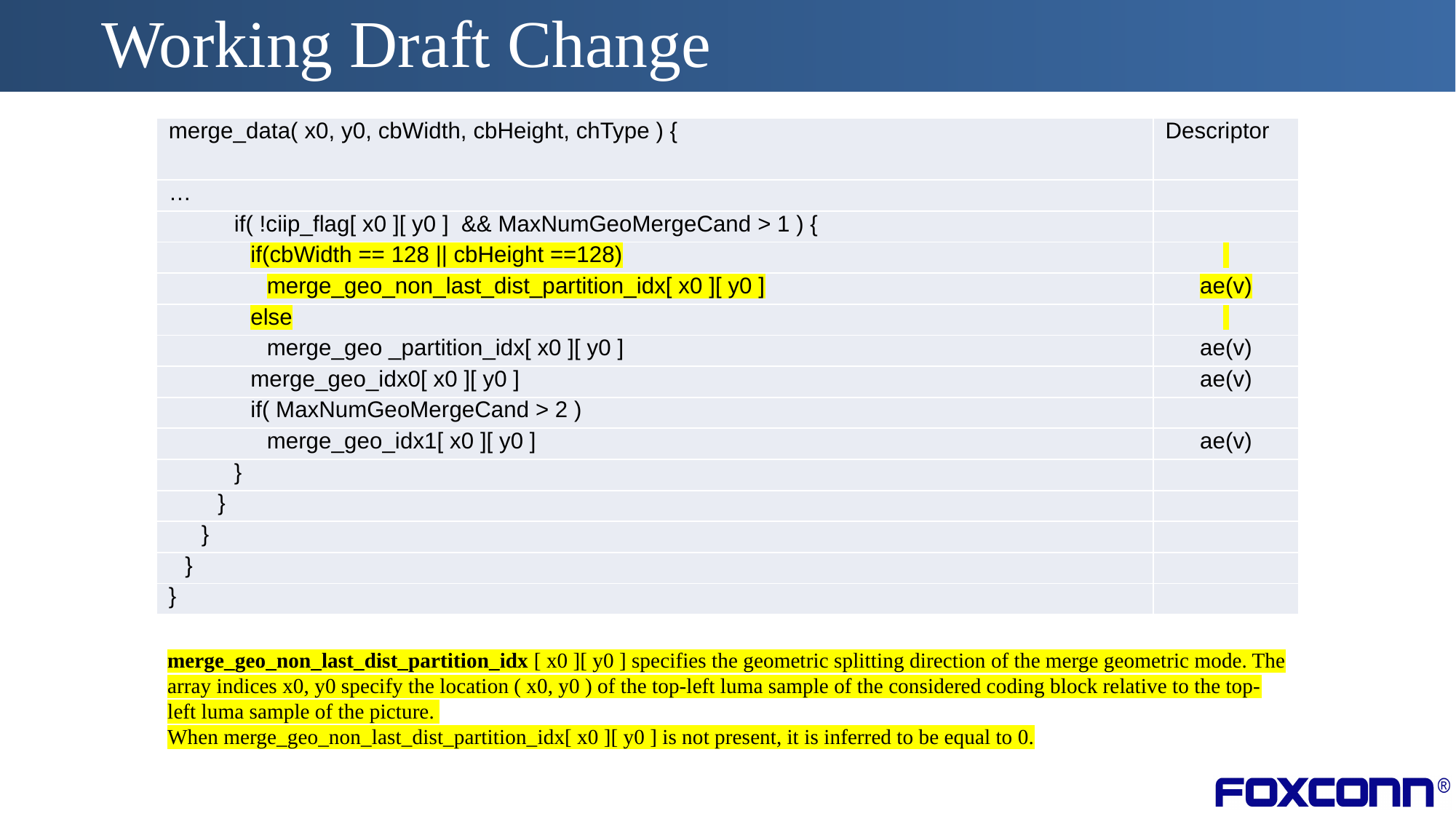

# Working Draft Change
| merge\_data( x0, y0, cbWidth, cbHeight, chType ) { | Descriptor |
| --- | --- |
| … |  |
| if( !ciip\_flag[ x0 ][ y0 ] && MaxNumGeoMergeCand > 1 ) { |  |
| if(cbWidth == 128 || cbHeight ==128) |  |
| merge\_geo\_non\_last\_dist\_partition\_idx[ x0 ][ y0 ] | ae(v) |
| else |  |
| merge\_geo \_partition\_idx[ x0 ][ y0 ] | ae(v) |
| merge\_geo\_idx0[ x0 ][ y0 ] | ae(v) |
| if( MaxNumGeoMergeCand > 2 ) |  |
| merge\_geo\_idx1[ x0 ][ y0 ] | ae(v) |
| } |  |
| } |  |
| } |  |
| } |  |
| } |  |
merge_geo_non_last_dist_partition_idx [ x0 ][ y0 ] specifies the geometric splitting direction of the merge geometric mode. The array indices x0, y0 specify the location ( x0, y0 ) of the top-left luma sample of the considered coding block relative to the top-left luma sample of the picture.
When merge_geo_non_last_dist_partition_idx[ x0 ][ y0 ] is not present, it is inferred to be equal to 0.